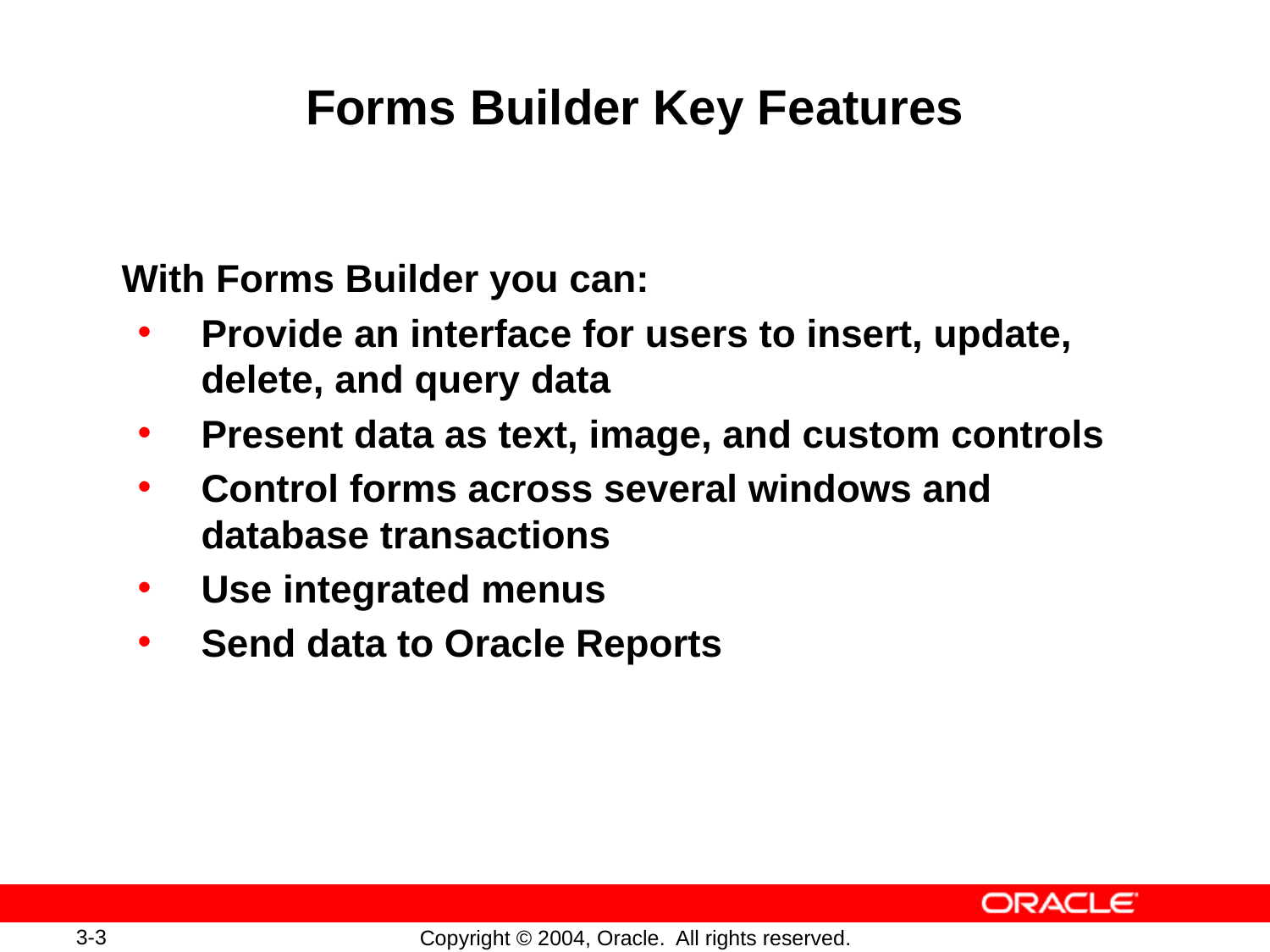

# Forms Builder Key Features
With Forms Builder you can:
Provide an interface for users to insert, update, delete, and query data
Present data as text, image, and custom controls
Control forms across several windows and database transactions
Use integrated menus
Send data to Oracle Reports